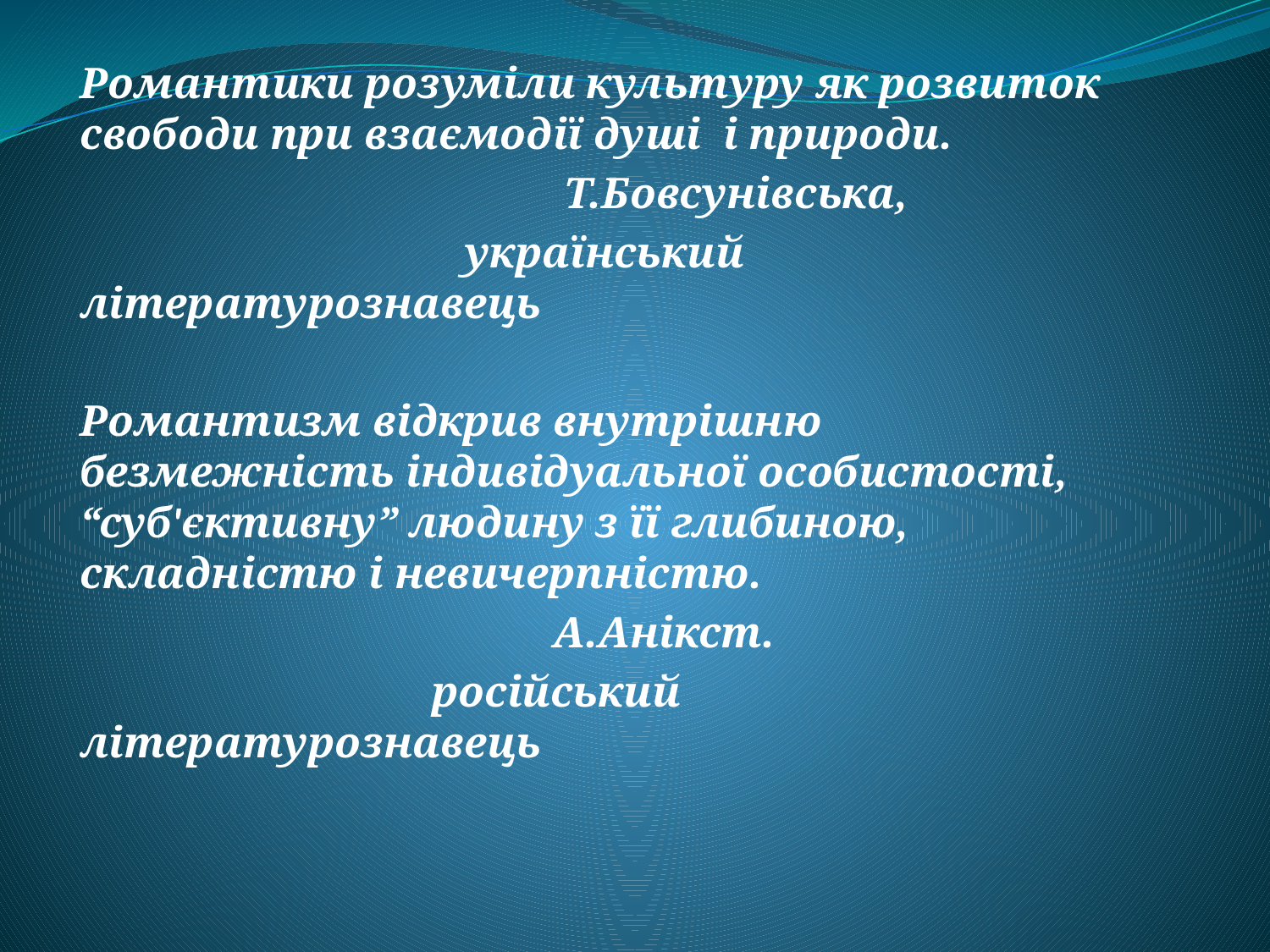

Романтики розуміли культуру як розвиток свободи при взаємодії душі  і природи.
                                            Т.Бовсунівська,
                                   український     літературознавець

Романтизм відкрив внутрішню безмежність індивідуальної особистості, “суб'єктивну” людину з її глибиною, складністю і невичерпністю.
                                           А.Анікст.
                                російський літературознавець

# Романтики розуміли культуру як розвиток свободи при взаємодії душі  і природи. Т.Бовсунівська, український літературознавець Романтизм вікрив внутрішню безмежність індивідуальної особистості, “суб'єктивну” людину з її глибиною, складністю і невичерпністю. А.Анікст. Російський літературознавець Романтики розуміли культуру як розвиток свободи при взаємодії душі  і природи. Т.Бовсунівська, український літературознавець Романтизм вікрив внутрішню безмежність індивідуальної особистості, “суб'єктивну” людину з її глибиною, складністю і невичерпністю. А.Анікст. Російський літературознавець
                                      Вч.Ротаєнко О.С.